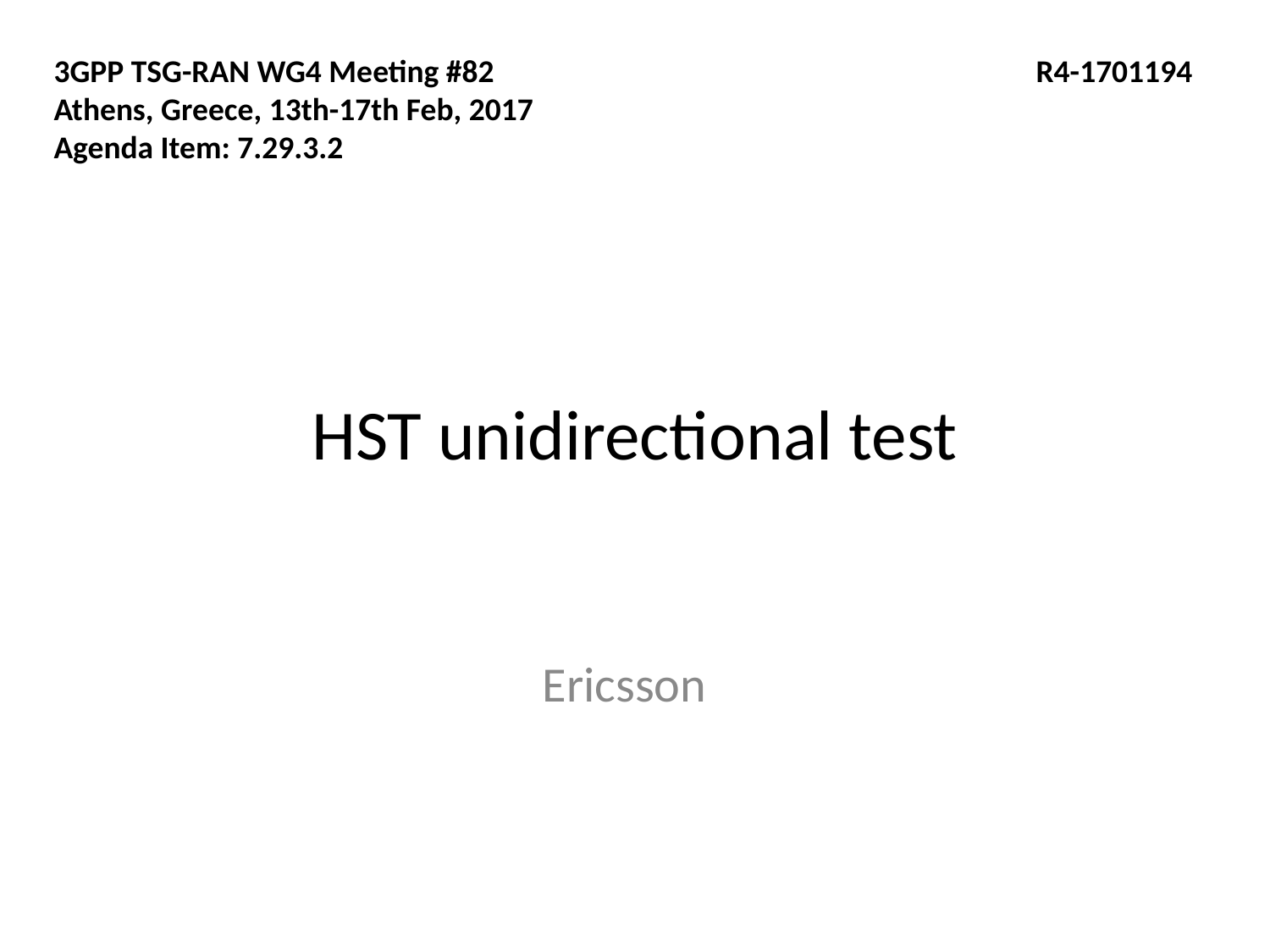

3GPP TSG-RAN WG4 Meeting #82				             R4-1701194
Athens, Greece, 13th-17th Feb, 2017
Agenda Item: 7.29.3.2
# HST unidirectional test
Ericsson